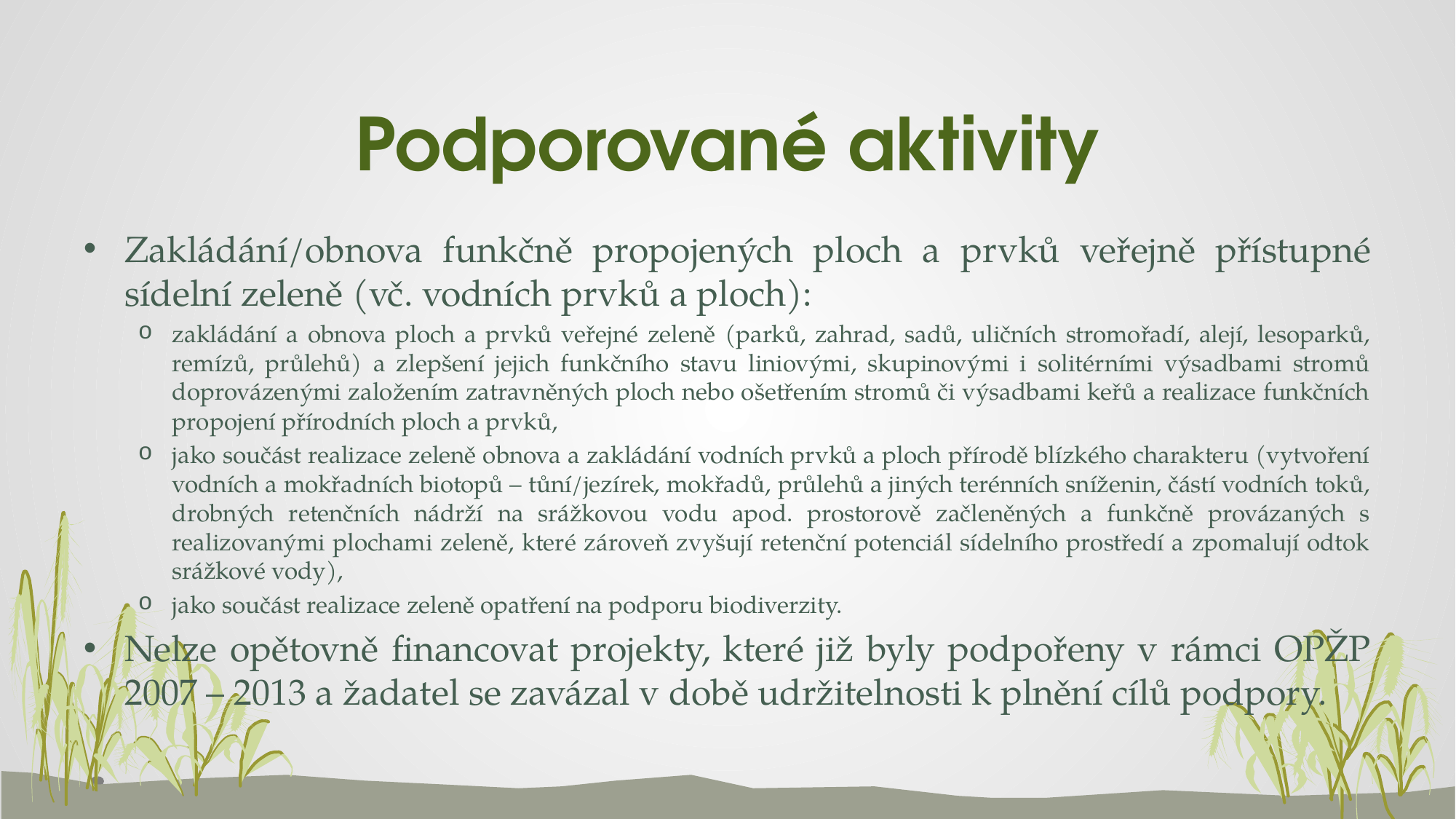

# Podporované aktivity
Zakládání/obnova funkčně propojených ploch a prvků veřejně přístupné sídelní zeleně (vč. vodních prvků a ploch):
zakládání a obnova ploch a prvků veřejné zeleně (parků, zahrad, sadů, uličních stromořadí, alejí, lesoparků, remízů, průlehů) a zlepšení jejich funkčního stavu liniovými, skupinovými i solitérními výsadbami stromů doprovázenými založením zatravněných ploch nebo ošetřením stromů či výsadbami keřů a realizace funkčních propojení přírodních ploch a prvků,
jako součást realizace zeleně obnova a zakládání vodních prvků a ploch přírodě blízkého charakteru (vytvoření vodních a mokřadních biotopů – tůní/jezírek, mokřadů, průlehů a jiných terénních sníženin, částí vodních toků, drobných retenčních nádrží na srážkovou vodu apod. prostorově začleněných a funkčně provázaných s realizovanými plochami zeleně, které zároveň zvyšují retenční potenciál sídelního prostředí a zpomalují odtok srážkové vody),
jako součást realizace zeleně opatření na podporu biodiverzity.
Nelze opětovně financovat projekty, které již byly podpořeny v rámci OPŽP 2007 – 2013 a žadatel se zavázal v době udržitelnosti k plnění cílů podpory.